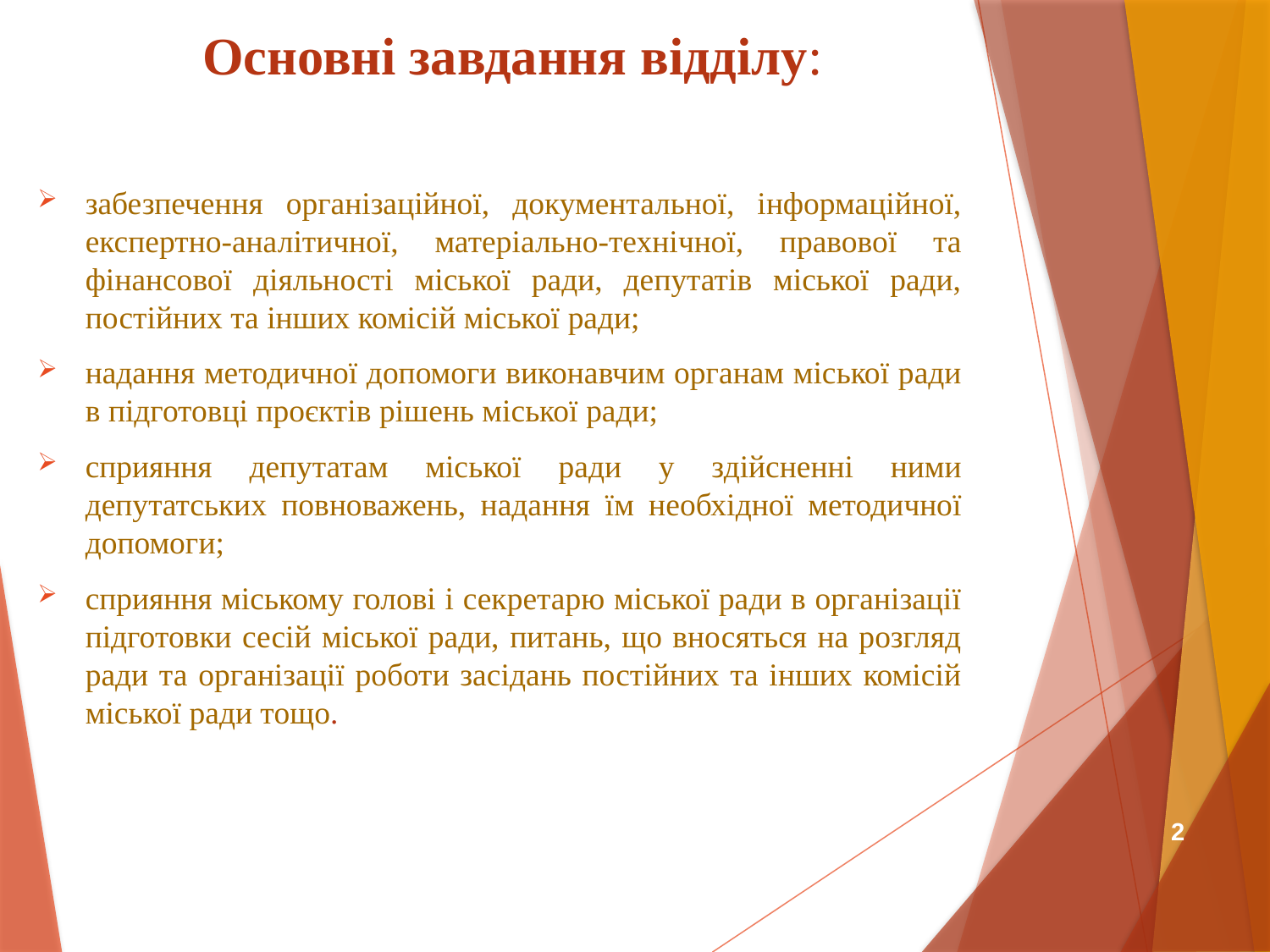

Основні завдання відділу:
забезпечення організаційної, документальної, інформаційної, експертно-аналітичної, матеріально-технічної, правової та фінансової діяльності міської ради, депутатів міської ради, постійних та інших комісій міської ради;
надання методичної допомоги виконавчим органам міської ради в підготовці проєктів рішень міської ради;
сприяння депутатам міської ради у здійсненні ними депутатських повноважень, надання їм необхідної методичної допомоги;
сприяння міському голові і секретарю міської ради в організації підготовки сесій міської ради, питань, що вносяться на розгляд ради та організації роботи засідань постійних та інших комісій міської ради тощо.

2